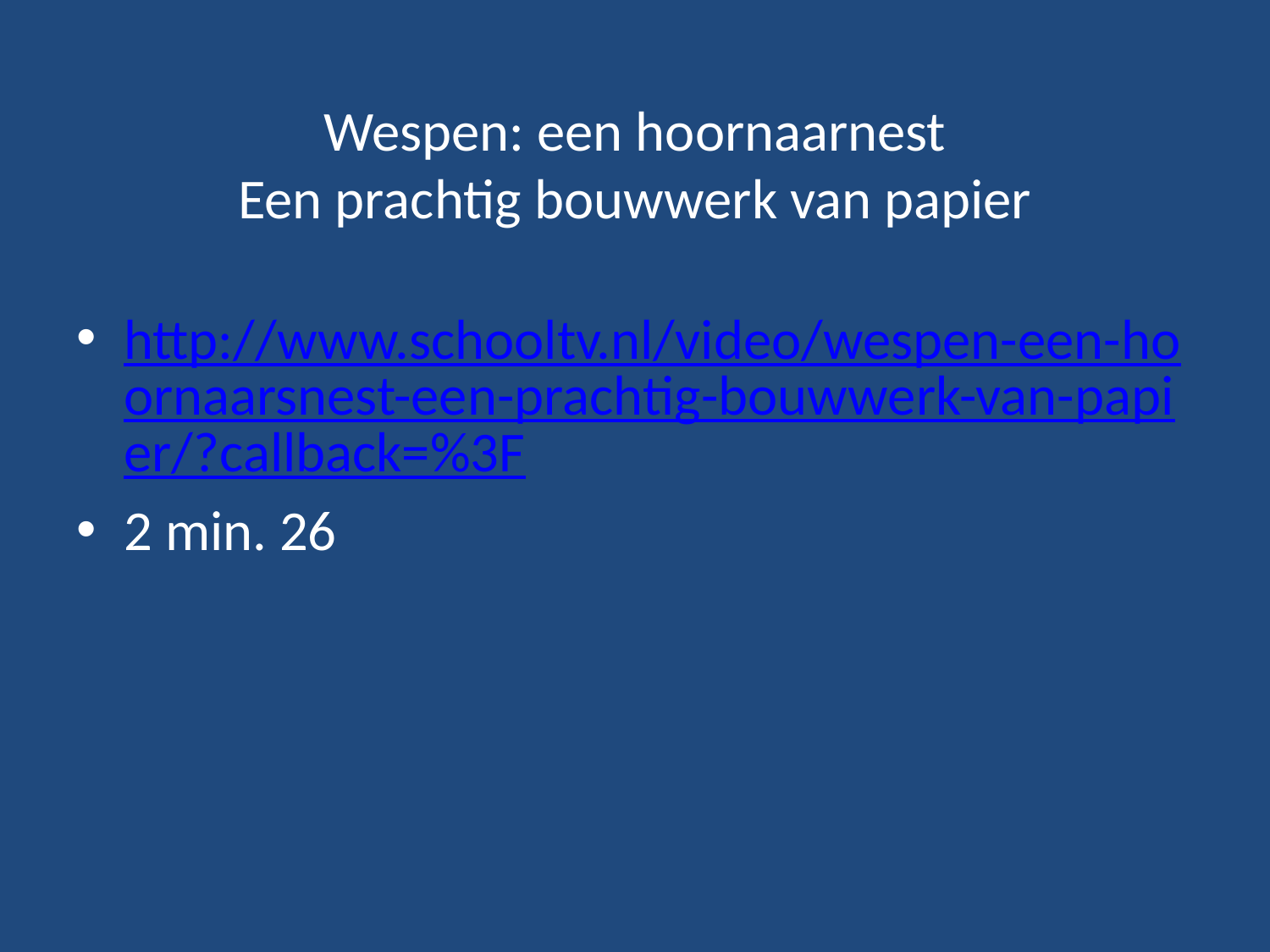

# Wespen: een hoornaarnest Een prachtig bouwwerk van papier
http://www.schooltv.nl/video/wespen-een-hoornaarsnest-een-prachtig-bouwwerk-van-papier/?callback=%3F
2 min. 26